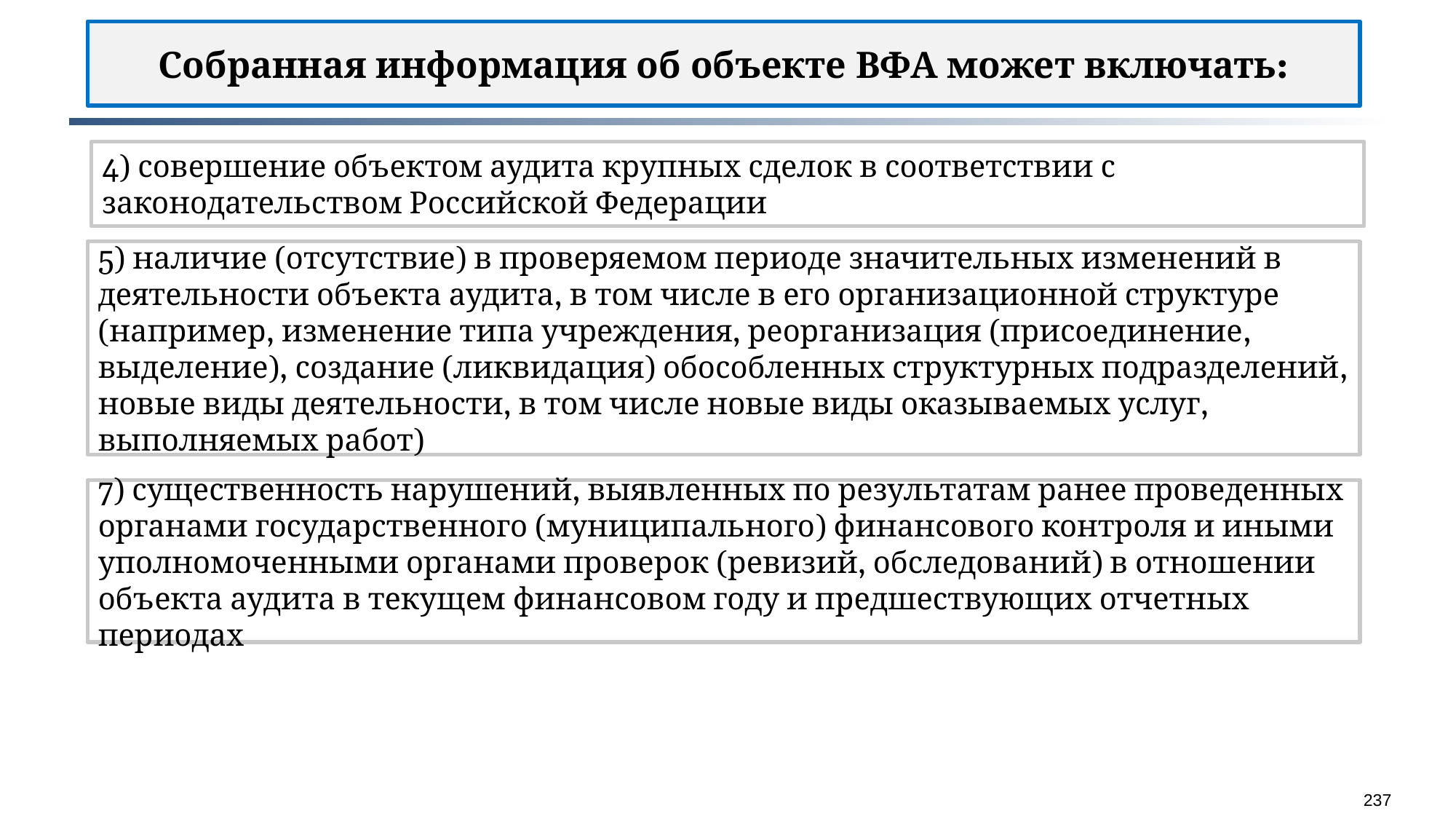

Собранная информация об объекте ВФА может включать:
4) совершение объектом аудита крупных сделок в соответствии с законодательством Российской Федерации
5) наличие (отсутствие) в проверяемом периоде значительных изменений в деятельности объекта аудита, в том числе в его организационной структуре (например, изменение типа учреждения, реорганизация (присоединение, выделение), создание (ликвидация) обособленных структурных подразделений, новые виды деятельности, в том числе новые виды оказываемых услуг, выполняемых работ)
7) существенность нарушений, выявленных по результатам ранее проведенных органами государственного (муниципального) финансового контроля и иными уполномоченными органами проверок (ревизий, обследований) в отношении объекта аудита в текущем финансовом году и предшествующих отчетных периодах